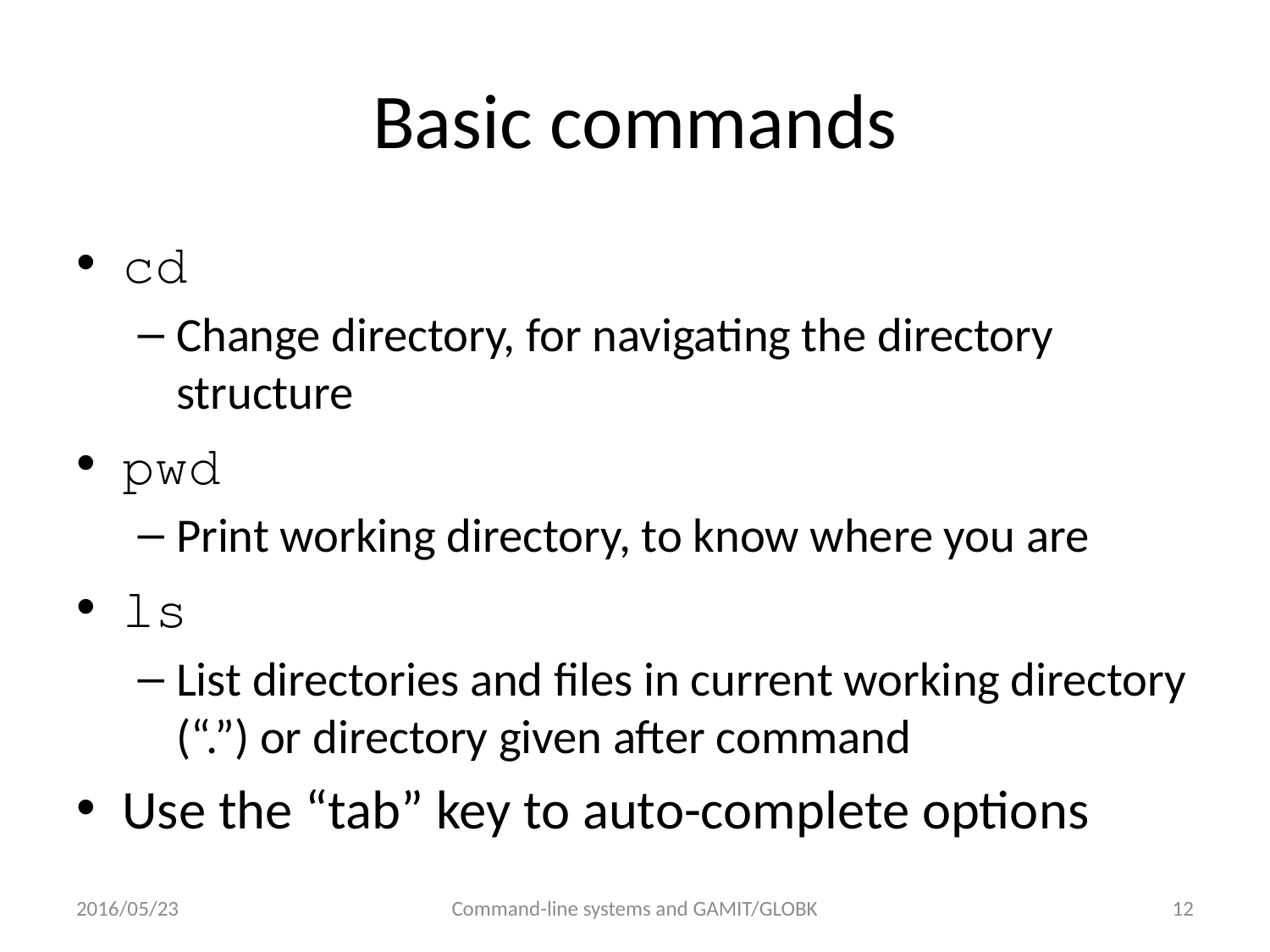

# Basic commands
cd
Change directory, for navigating the directory structure
pwd
Print working directory, to know where you are
ls
List directories and files in current working directory (“.”) or directory given after command
Use the “tab” key to auto-complete options

2016/05/23
Command-line systems and GAMIT/GLOBK
12